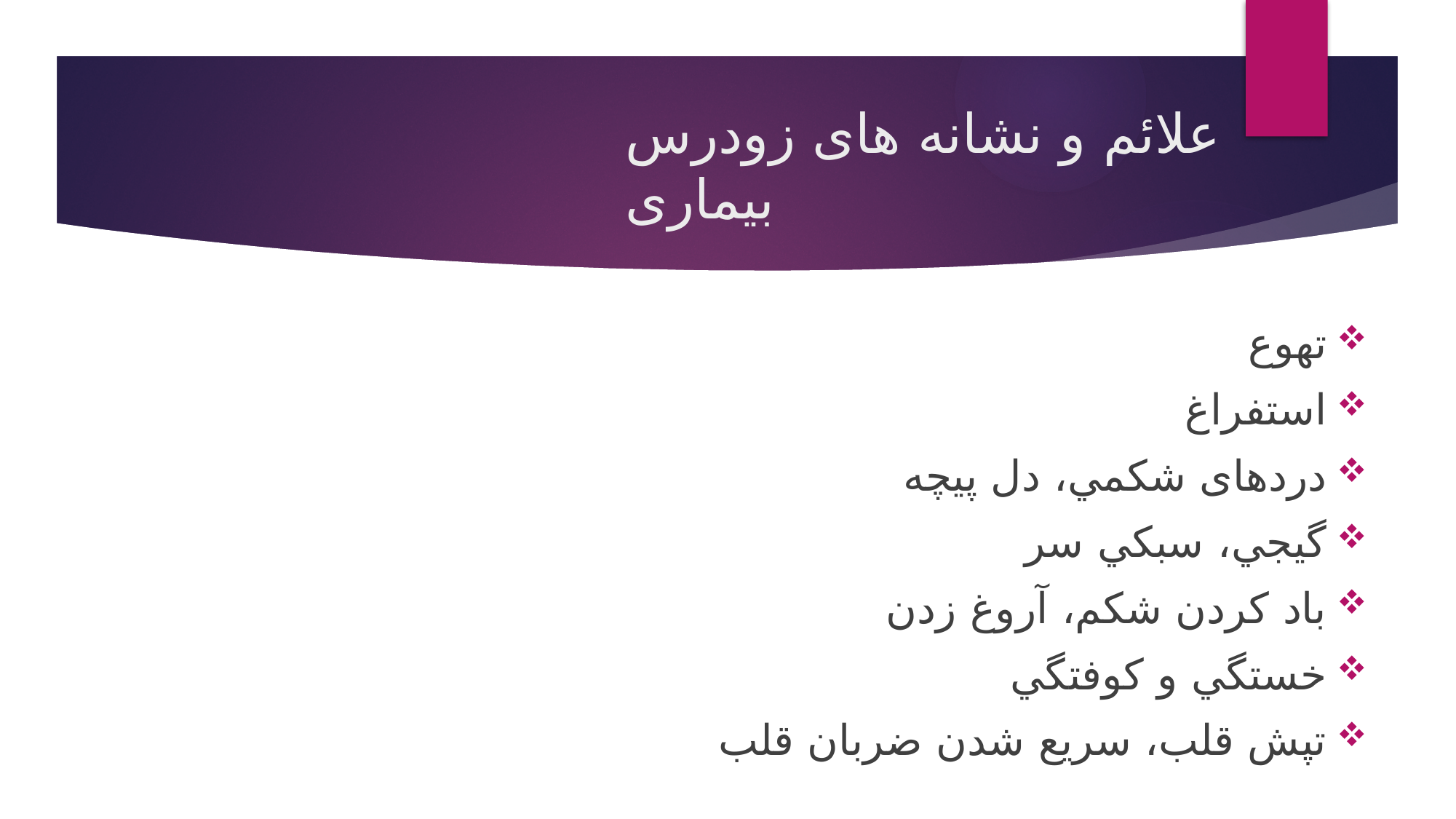

# علائم و نشانه های زودرس بیماری
تهوع
استفراغ
دردهای شکمي، دل پيچه
گيجي، سبکي سر
باد كردن شکم، آروغ زدن
خستگي و كوفتگي
تپش قلب، سريع شدن ضربان قلب